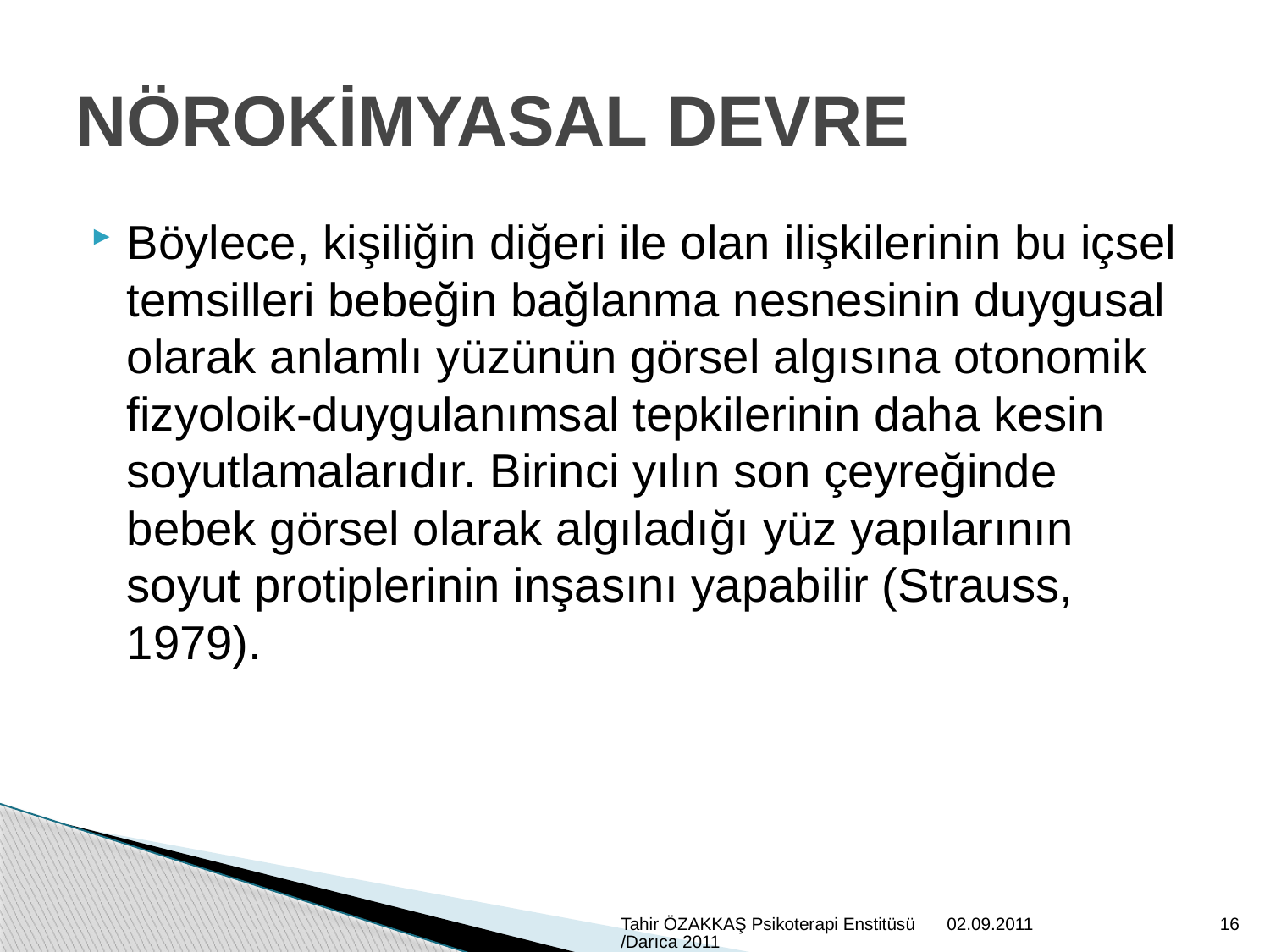

# NÖROKİMYASAL DEVRE
Böylece, kişiliğin diğeri ile olan ilişkilerinin bu içsel temsilleri bebeğin bağlanma nesnesinin duygusal olarak anlamlı yüzünün görsel algısına otonomik fizyoloik-duygulanımsal tepkilerinin daha kesin soyutlamalarıdır. Birinci yılın son çeyreğinde bebek görsel olarak algıladığı yüz yapılarının soyut protiplerinin inşasını yapabilir (Strauss, 1979).
Tahir ÖZAKKAŞ Psikoterapi Enstitüsü /Darıca 2011
02.09.2011
16